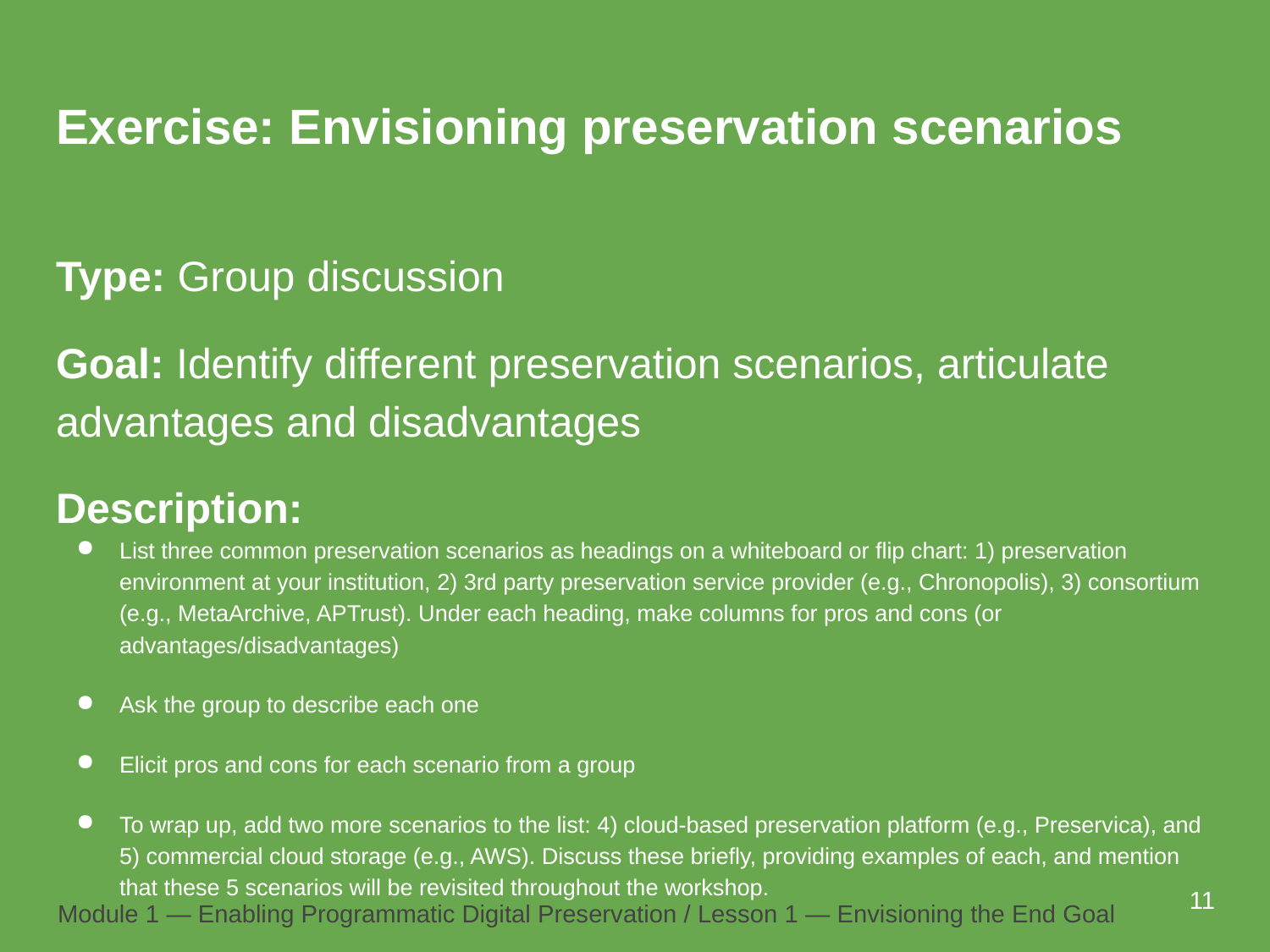

# Exercise: Envisioning preservation scenarios
Type: Group discussion
Goal: Identify different preservation scenarios, articulate advantages and disadvantages
Description:
List three common preservation scenarios as headings on a whiteboard or flip chart: 1) preservation environment at your institution, 2) 3rd party preservation service provider (e.g., Chronopolis), 3) consortium (e.g., MetaArchive, APTrust). Under each heading, make columns for pros and cons (or advantages/disadvantages)
Ask the group to describe each one
Elicit pros and cons for each scenario from a group
To wrap up, add two more scenarios to the list: 4) cloud-based preservation platform (e.g., Preservica), and 5) commercial cloud storage (e.g., AWS). Discuss these briefly, providing examples of each, and mention that these 5 scenarios will be revisited throughout the workshop.
11
Module 1 — Enabling Programmatic Digital Preservation / Lesson 1 — Envisioning the End Goal